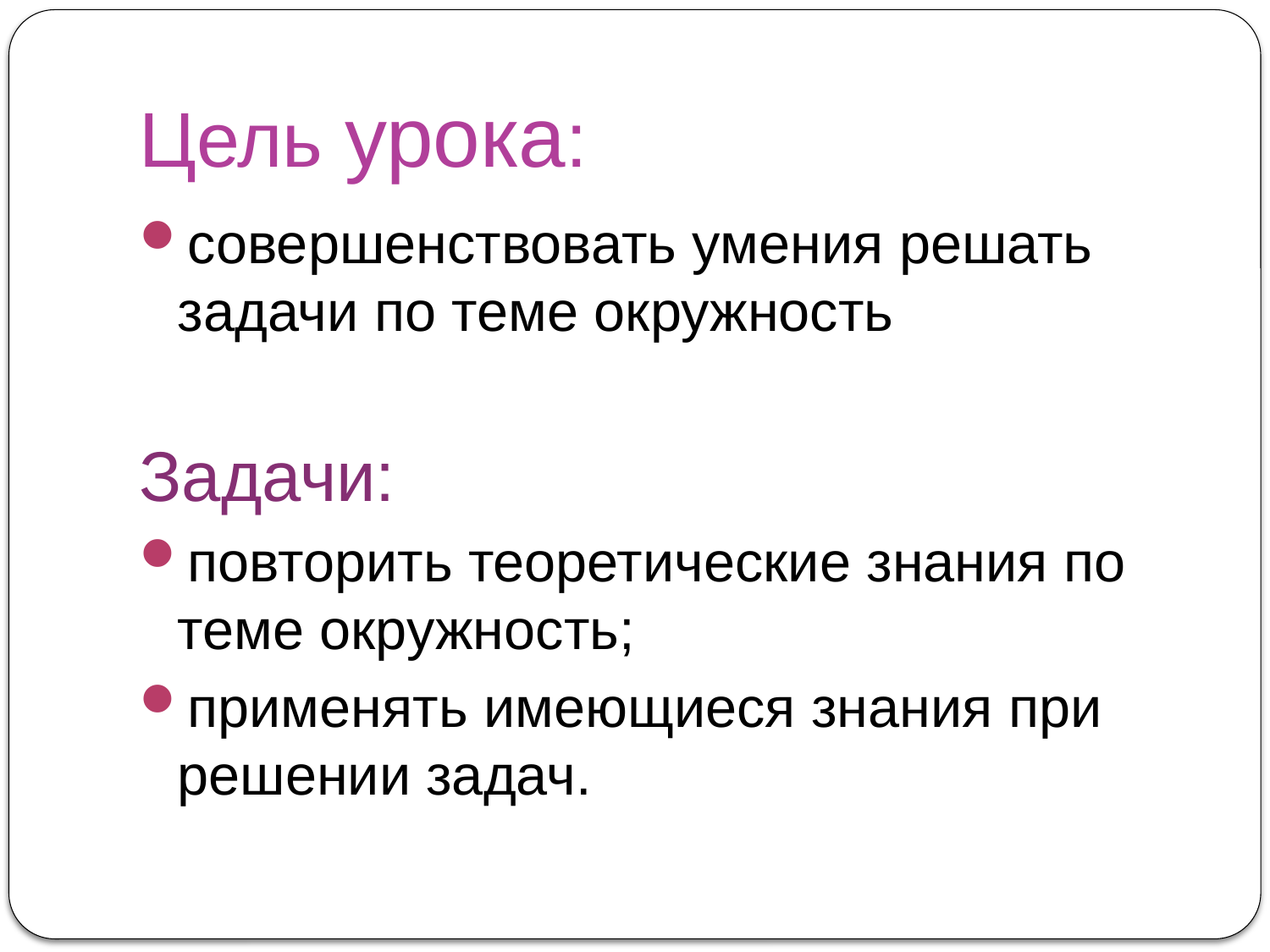

# Цель урока:
совершенствовать умения решать задачи по теме окружность

Задачи:
повторить теоретические знания по теме окружность;
применять имеющиеся знания при решении задач.